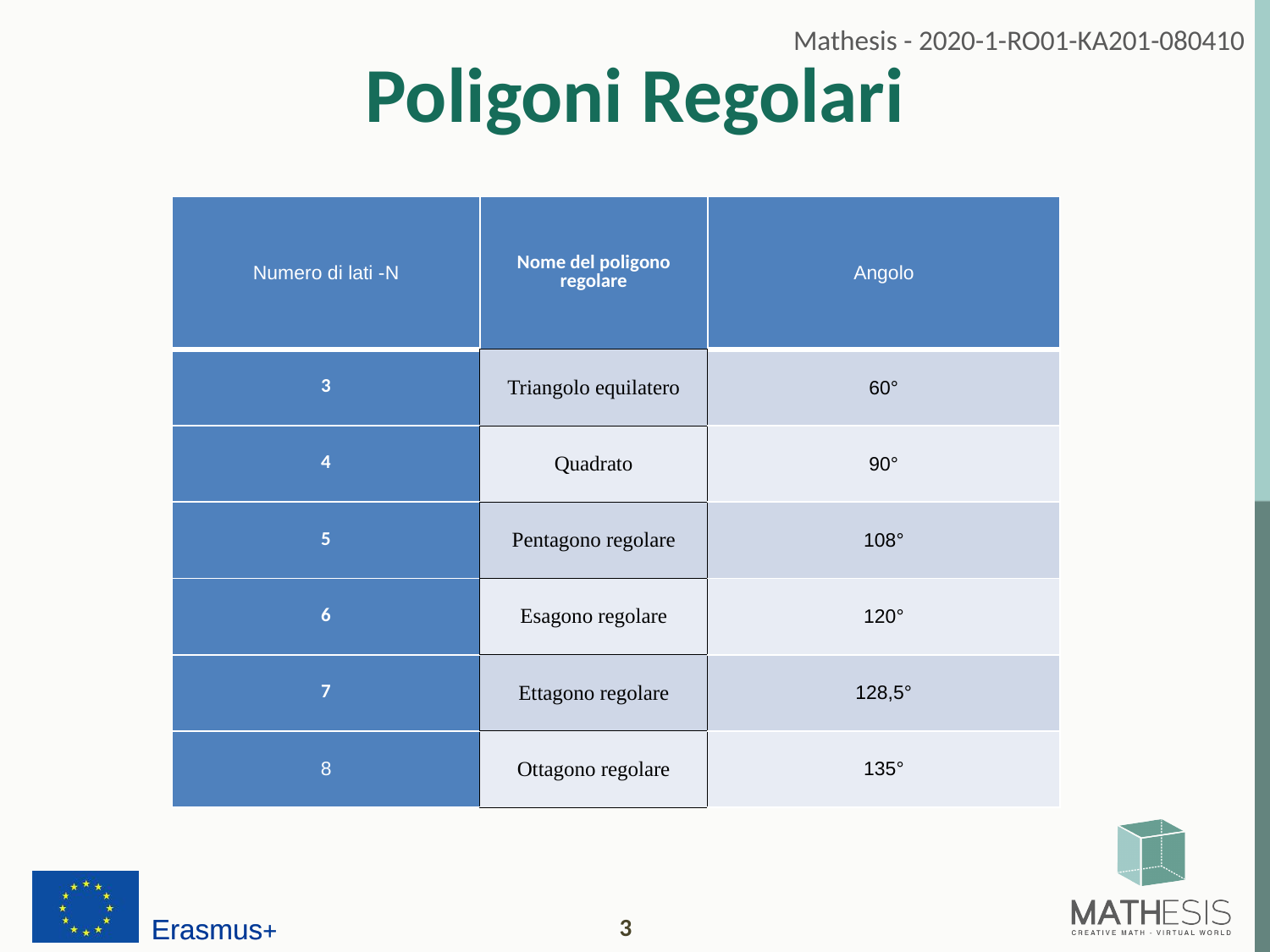

# Poligoni Regolari
| Numero di lati -N | Nome del poligono regolare | Angolo |
| --- | --- | --- |
| 3 | Triangolo equilatero | 60° |
| 4 | Quadrato | 90° |
| 5 | Pentagono regolare | 108° |
| 6 | Esagono regolare | 120° |
| 7 | Ettagono regolare | 128,5° |
| 8 | Ottagono regolare | 135° |